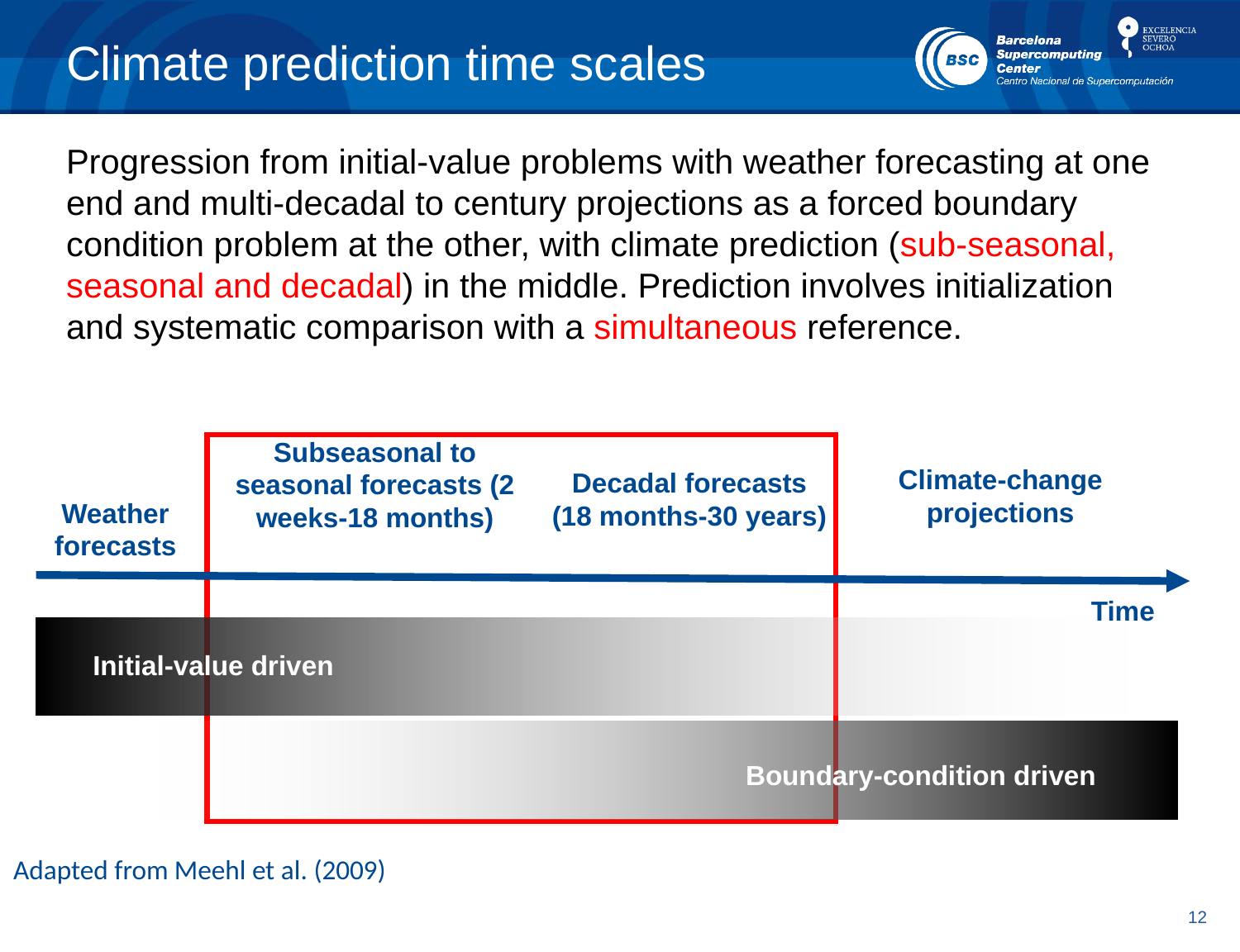

# Climate prediction time scales
Progression from initial-value problems with weather forecasting at one end and multi-decadal to century projections as a forced boundary condition problem at the other, with climate prediction (sub-seasonal, seasonal and decadal) in the middle. Prediction involves initialization and systematic comparison with a simultaneous reference.
Subseasonal to seasonal forecasts (2 weeks-18 months)

Climate-change projections
Decadal forecasts (18 months-30 years)
Weather forecasts

Time

Initial-value driven

Boundary-condition driven
Adapted from Meehl et al. (2009)